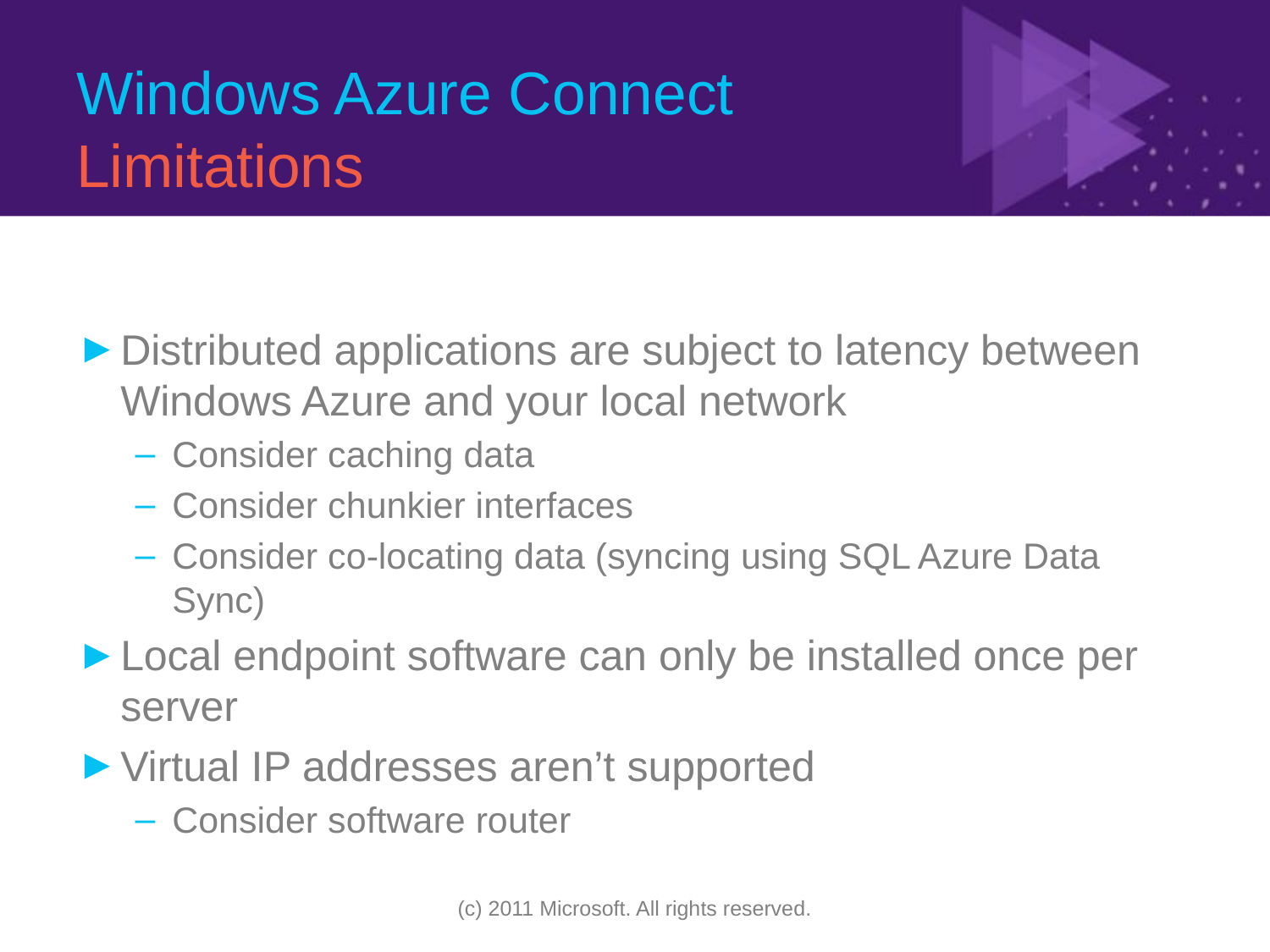

# Windows Azure Connect Limitations
Distributed applications are subject to latency between Windows Azure and your local network
Consider caching data
Consider chunkier interfaces
Consider co-locating data (syncing using SQL Azure Data Sync)
Local endpoint software can only be installed once per server
Virtual IP addresses aren’t supported
Consider software router

(c) 2011 Microsoft. All rights reserved.